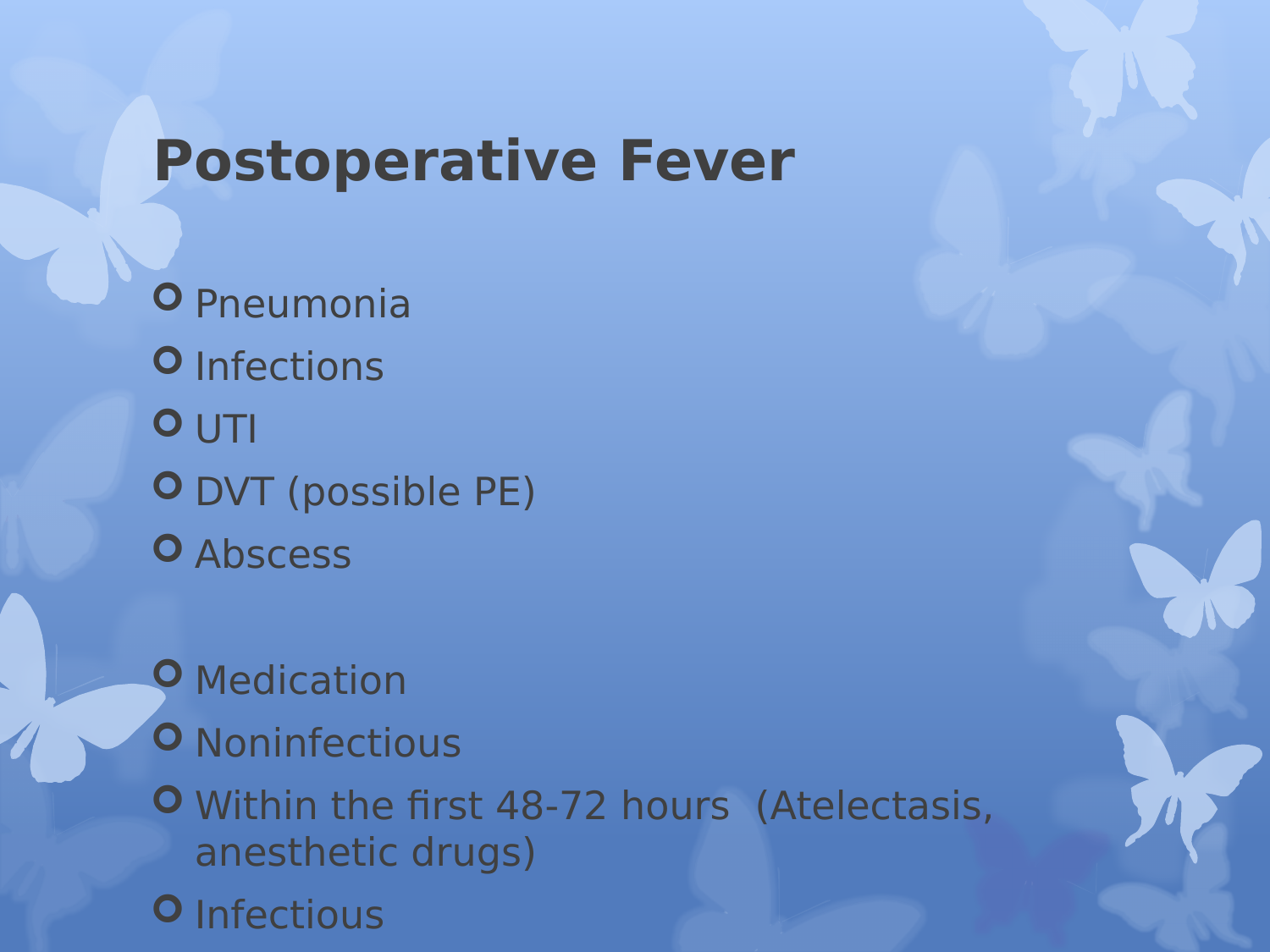

# Postoperative Fever
Pneumonia
Infections
UTI
DVT (possible PE)
Abscess

Medication
Noninfectious
Within the first 48-72 hours  (Atelectasis, anesthetic drugs)
Infectious